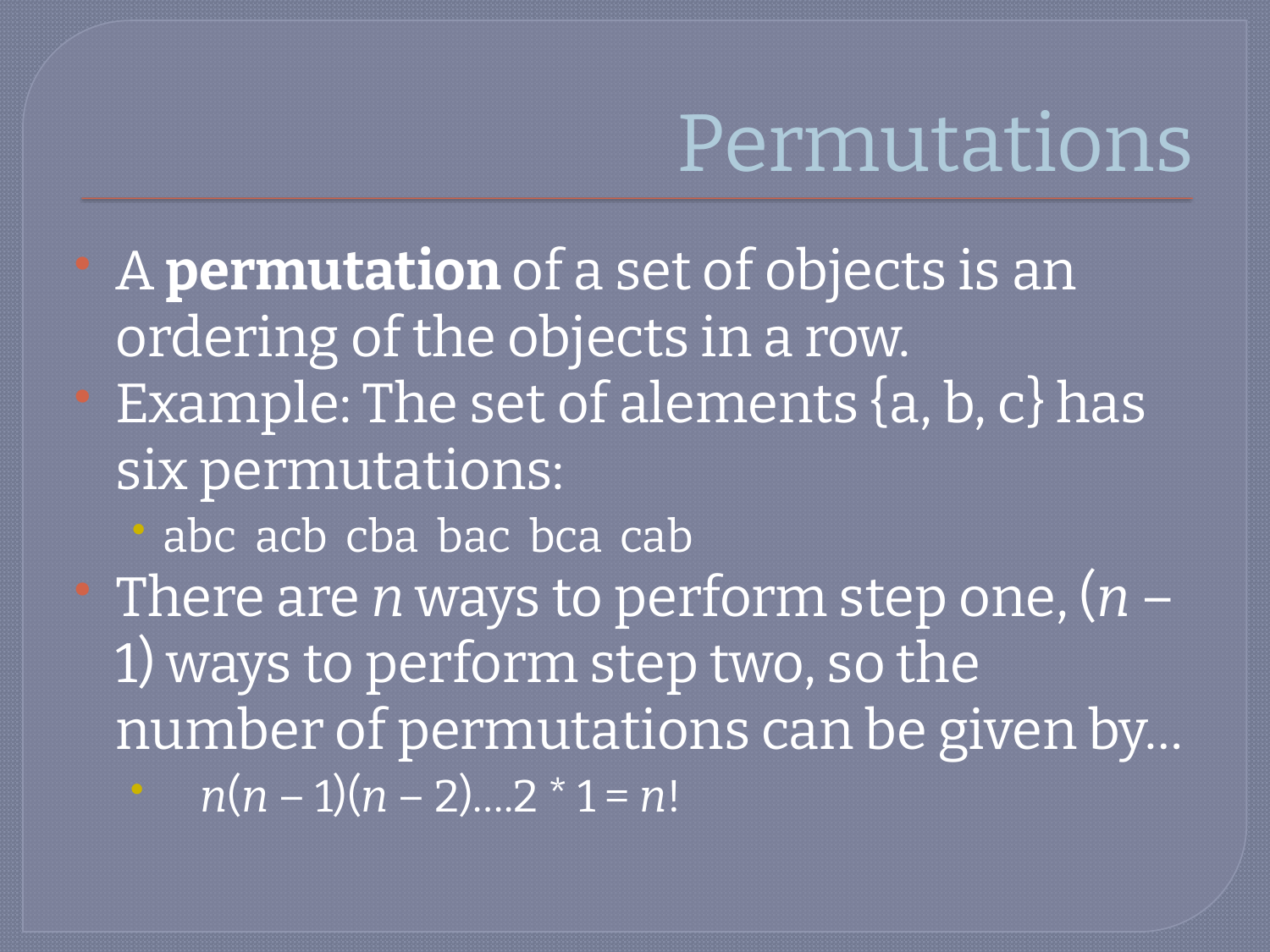

# Permutations
A permutation of a set of objects is an ordering of the objects in a row.
Example: The set of alements {a, b, c} has six permutations:
abc  acb  cba  bac  bca  cab
There are n ways to perform step one, (n – 1) ways to perform step two, so the number of permutations can be given by…
n(n – 1)(n – 2)….2 * 1 = n!